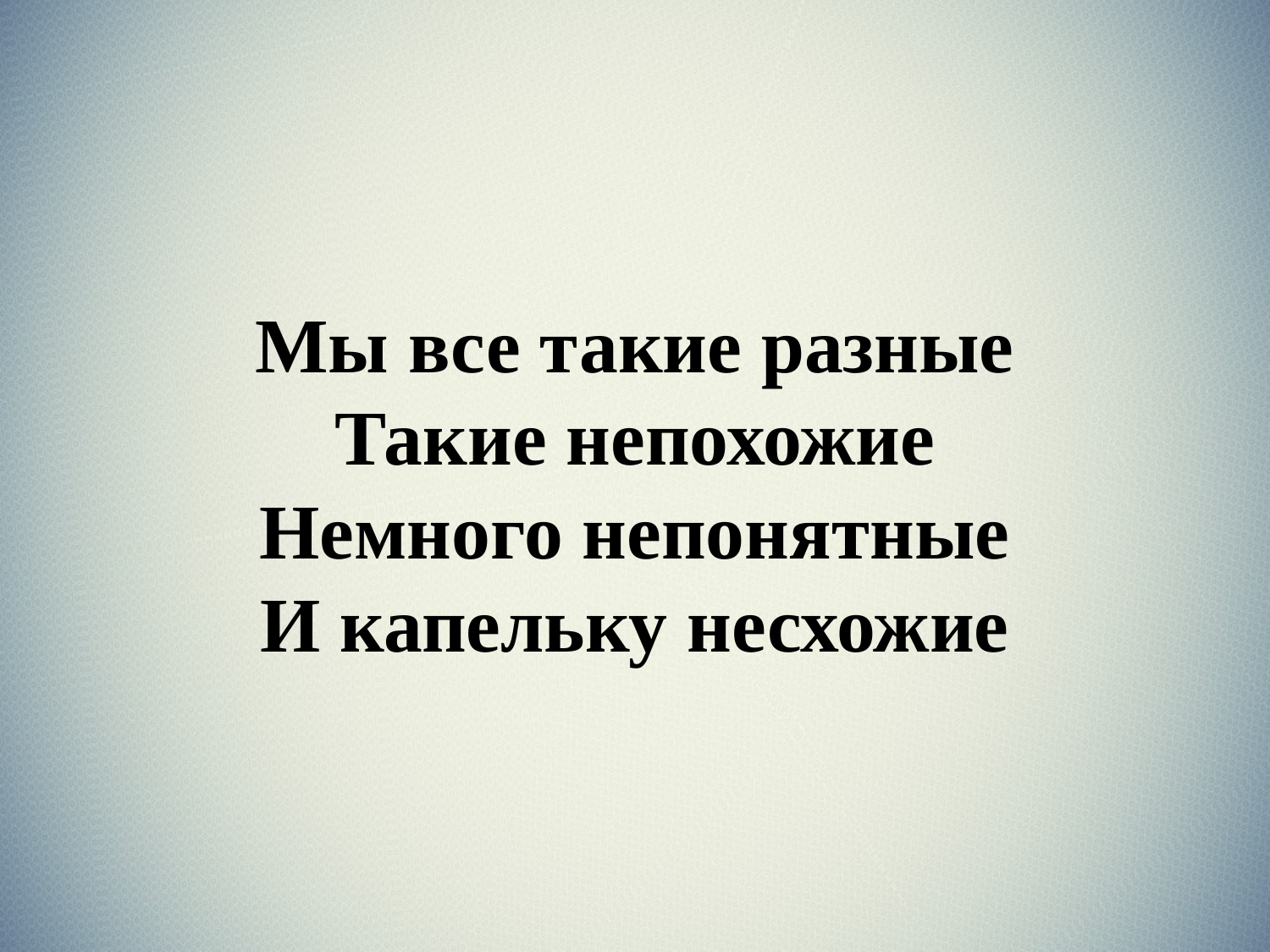

# Мы все такие разные Такие непохожие Немного непонятные И капельку несхожие